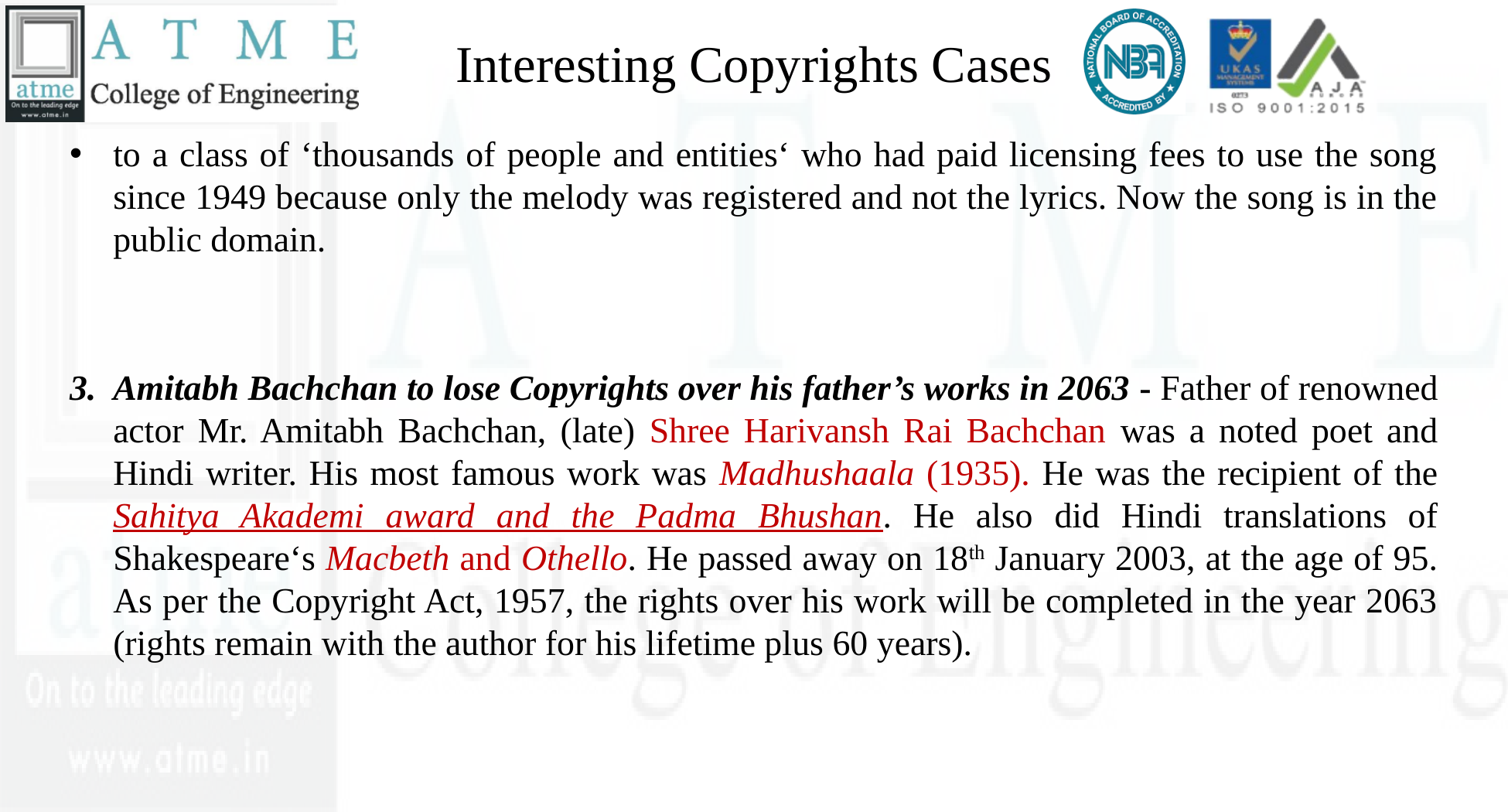

# Interesting Copyrights Cases
to a class of ‘thousands of people and entities‘ who had paid licensing fees to use the song since 1949 because only the melody was registered and not the lyrics. Now the song is in the public domain.

Amitabh Bachchan to lose Copyrights over his father’s works in 2063 - Father of renowned actor Mr. Amitabh Bachchan, (late) Shree Harivansh Rai Bachchan was a noted poet and Hindi writer. His most famous work was Madhushaala (1935). He was the recipient of the Sahitya Akademi award and the Padma Bhushan. He also did Hindi translations of Shakespeare‘s Macbeth and Othello. He passed away on 18th January 2003, at the age of 95. As per the Copyright Act, 1957, the rights over his work will be completed in the year 2063 (rights remain with the author for his lifetime plus 60 years).